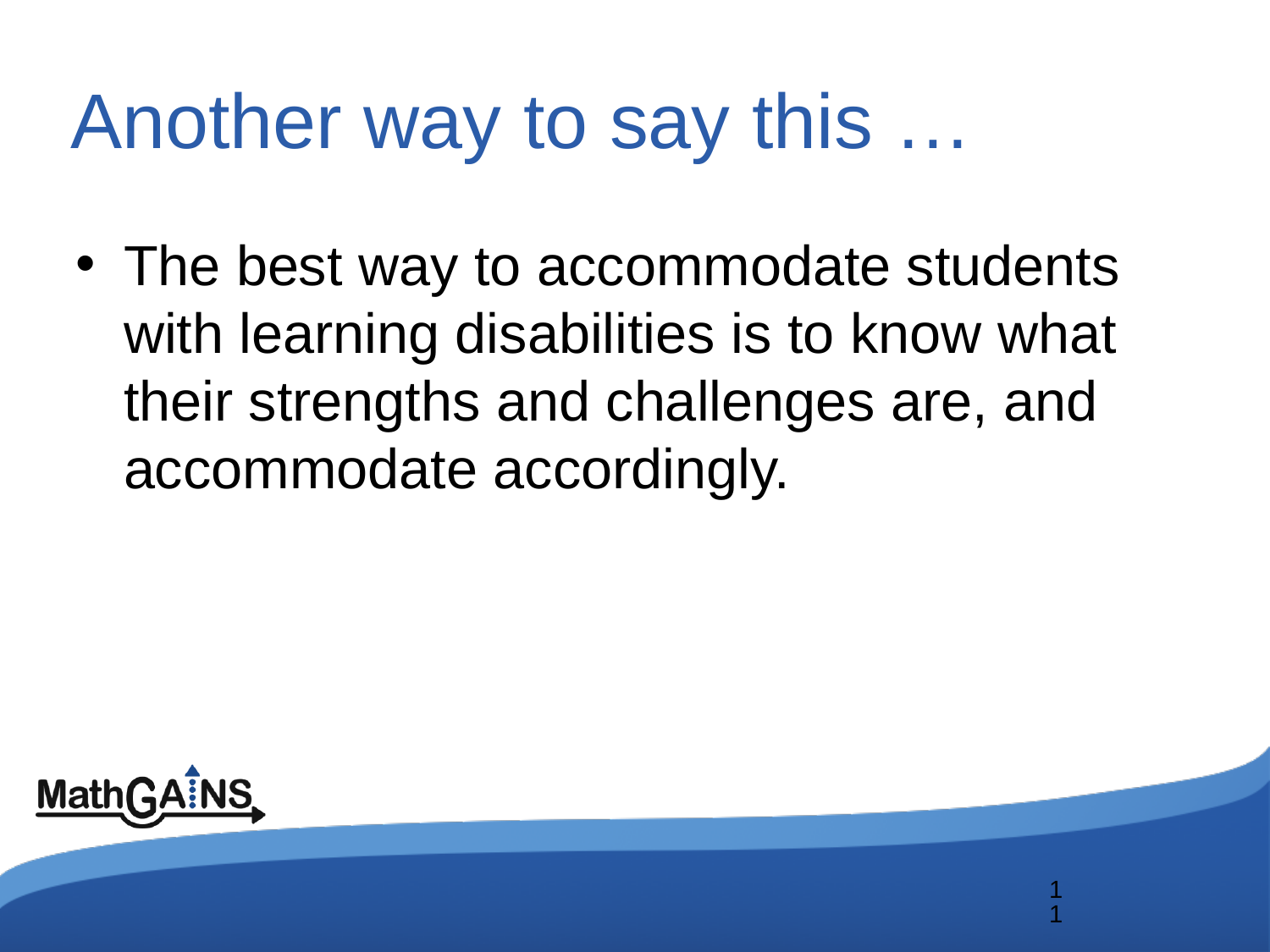

# Another way to say this …
The best way to accommodate students with learning disabilities is to know what their strengths and challenges are, and accommodate accordingly.

11